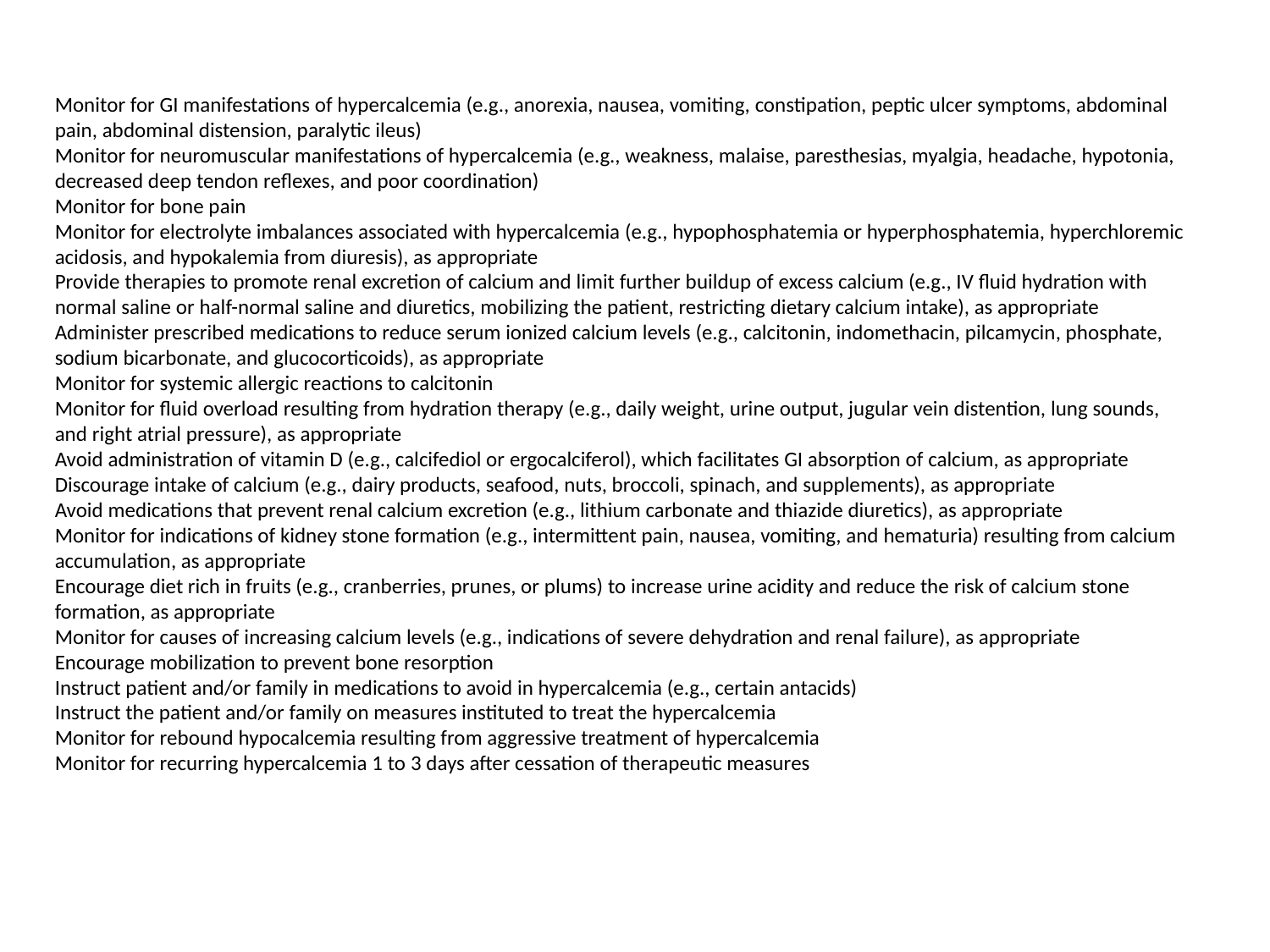

Monitor for GI manifestations of hypercalcemia (e.g., anorexia, nausea, vomiting, constipation, peptic ulcer symptoms, abdominal pain, abdominal distension, paralytic ileus)
Monitor for neuromuscular manifestations of hypercalcemia (e.g., weakness, malaise, paresthesias, myalgia, headache, hypotonia, decreased deep tendon reflexes, and poor coordination)
Monitor for bone pain
Monitor for electrolyte imbalances associated with hypercalcemia (e.g., hypophosphatemia or hyperphosphatemia, hyperchloremic acidosis, and hypokalemia from diuresis), as appropriate
Provide therapies to promote renal excretion of calcium and limit further buildup of excess calcium (e.g., IV fluid hydration with normal saline or half-normal saline and diuretics, mobilizing the patient, restricting dietary calcium intake), as appropriate
Administer prescribed medications to reduce serum ionized calcium levels (e.g., calcitonin, indomethacin, pilcamycin, phosphate, sodium bicarbonate, and glucocorticoids), as appropriate
Monitor for systemic allergic reactions to calcitonin
Monitor for fluid overload resulting from hydration therapy (e.g., daily weight, urine output, jugular vein distention, lung sounds, and right atrial pressure), as appropriate
Avoid administration of vitamin D (e.g., calcifediol or ergocalciferol), which facilitates GI absorption of calcium, as appropriate
Discourage intake of calcium (e.g., dairy products, seafood, nuts, broccoli, spinach, and supplements), as appropriate
Avoid medications that prevent renal calcium excretion (e.g., lithium carbonate and thiazide diuretics), as appropriate
Monitor for indications of kidney stone formation (e.g., intermittent pain, nausea, vomiting, and hematuria) resulting from calcium accumulation, as appropriate
Encourage diet rich in fruits (e.g., cranberries, prunes, or plums) to increase urine acidity and reduce the risk of calcium stone formation, as appropriate
Monitor for causes of increasing calcium levels (e.g., indications of severe dehydration and renal failure), as appropriate
Encourage mobilization to prevent bone resorption
Instruct patient and/or family in medications to avoid in hypercalcemia (e.g., certain antacids)
Instruct the patient and/or family on measures instituted to treat the hypercalcemia
Monitor for rebound hypocalcemia resulting from aggressive treatment of hypercalcemia
Monitor for recurring hypercalcemia 1 to 3 days after cessation of therapeutic measures